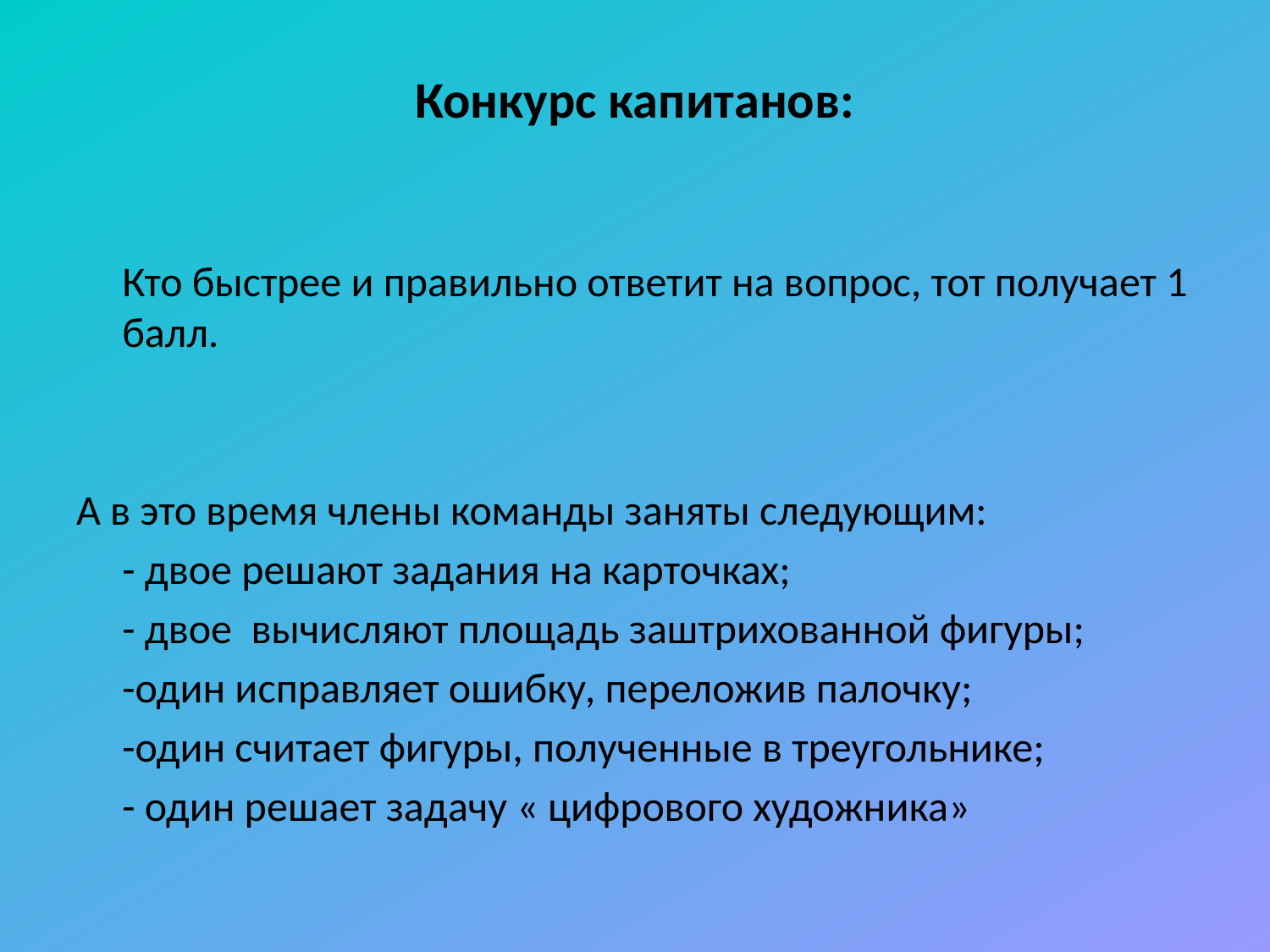

# Конкурс капитанов:
		Кто быстрее и правильно ответит на вопрос, тот получает 1 балл.

А в это время члены команды заняты следующим:
	- двое решают задания на карточках;
	- двое  вычисляют площадь заштрихованной фигуры;
	-один исправляет ошибку, переложив палочку;
	-один считает фигуры, полученные в треугольнике;
	- один решает задачу « цифрового художника»